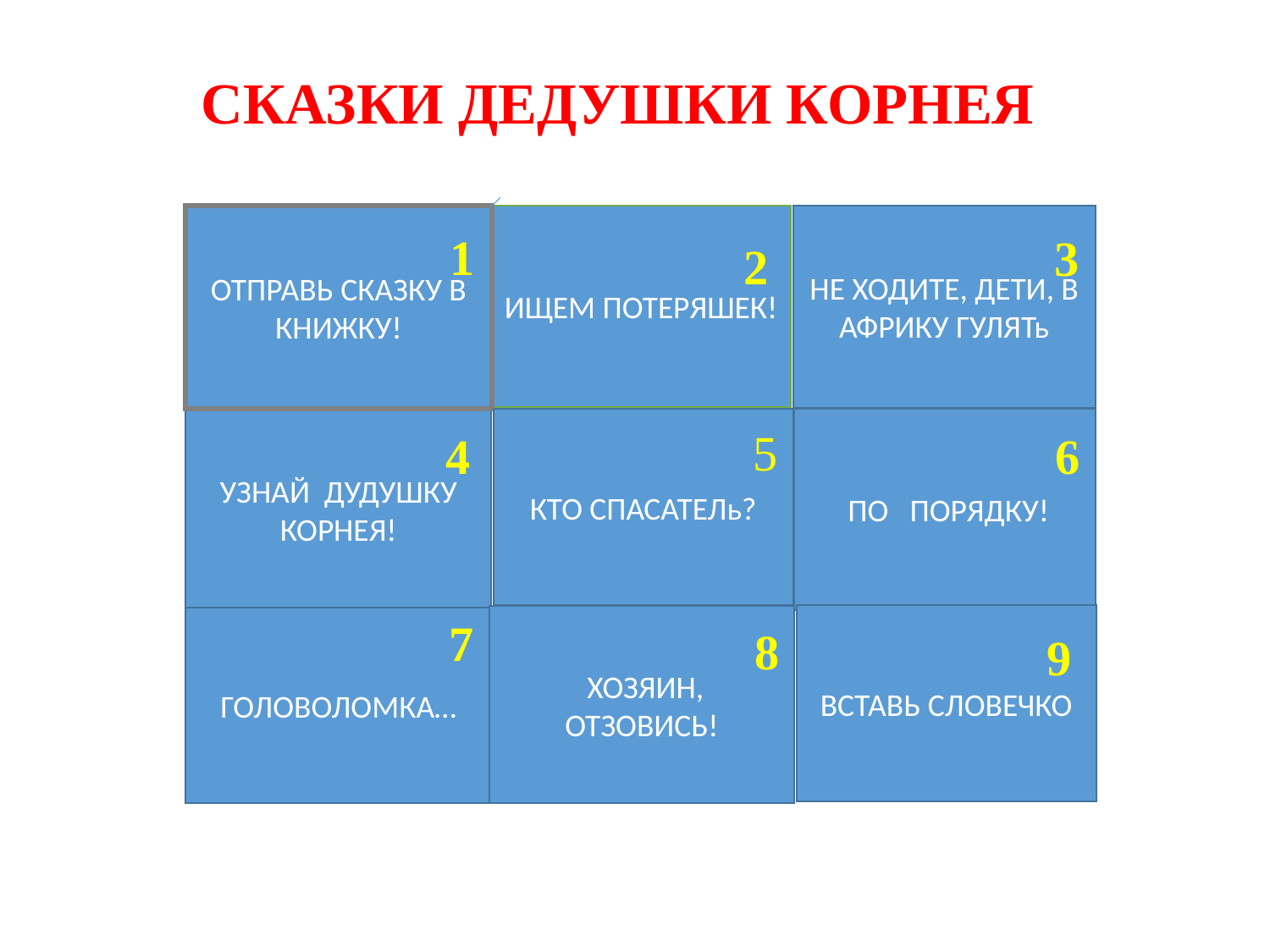

# СКАЗКИ ДЕДУШКИ КОРНЕЯ
ИЩЕМ ПОТЕРЯШЕК!
ОТПРАВЬ СКАЗКУ В КНИЖКУ!
НЕ ХОДИТЕ, ДЕТИ, В АФРИКУ ГУЛЯТь
1
3
2

УЗНАЙ  ДУДУШКУ КОРНЕЯ!
КТО СПАСАТЕЛь?
 ПО   ПОРЯДКУ!
5
4
6
ВСТАВЬ СЛОВЕЧКО
7
 ХОЗЯИН, ОТЗОВИСЬ!
ГОЛОВОЛОМКА…
8
9